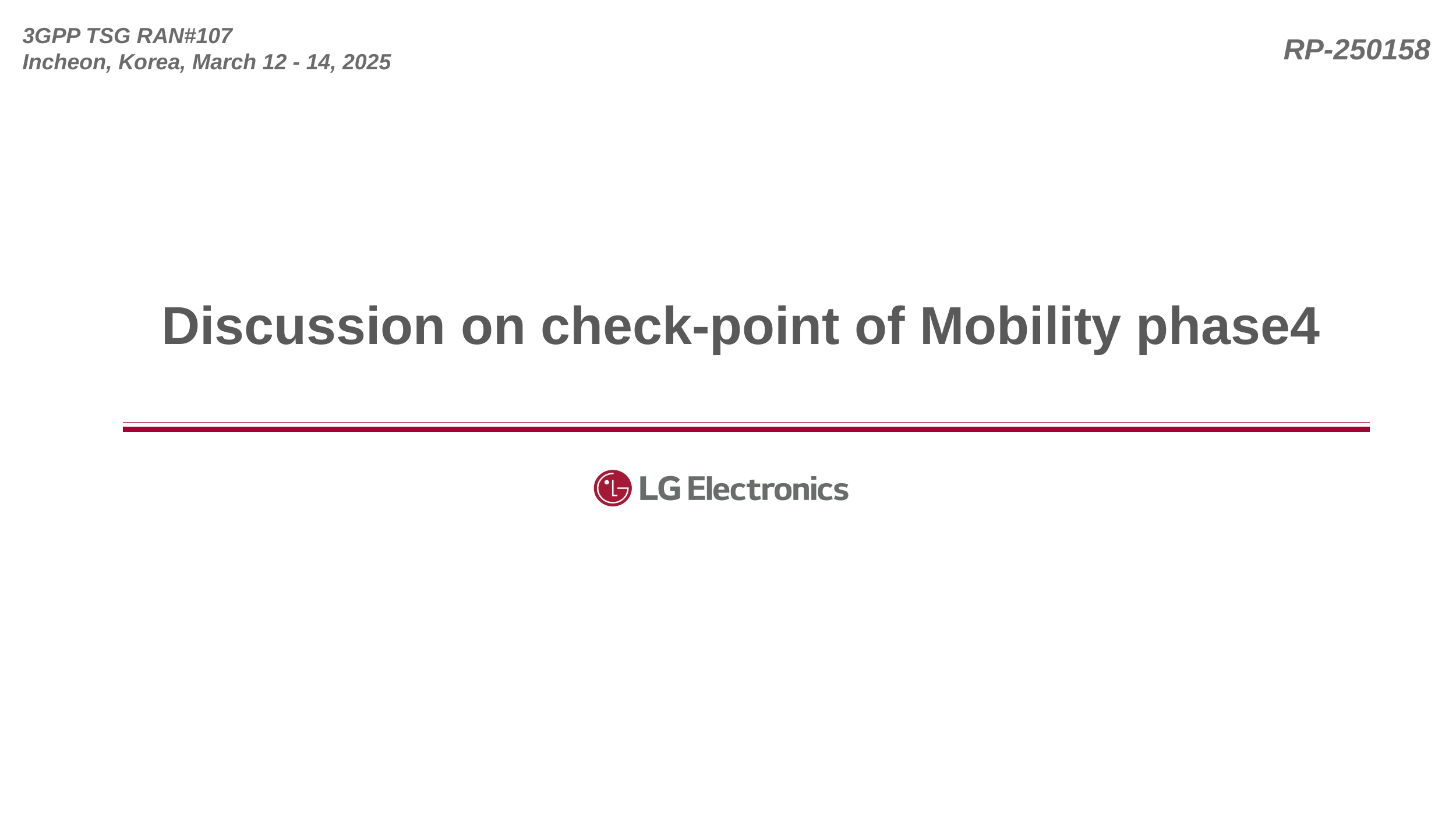

# Discussion on check-point of Mobility phase4